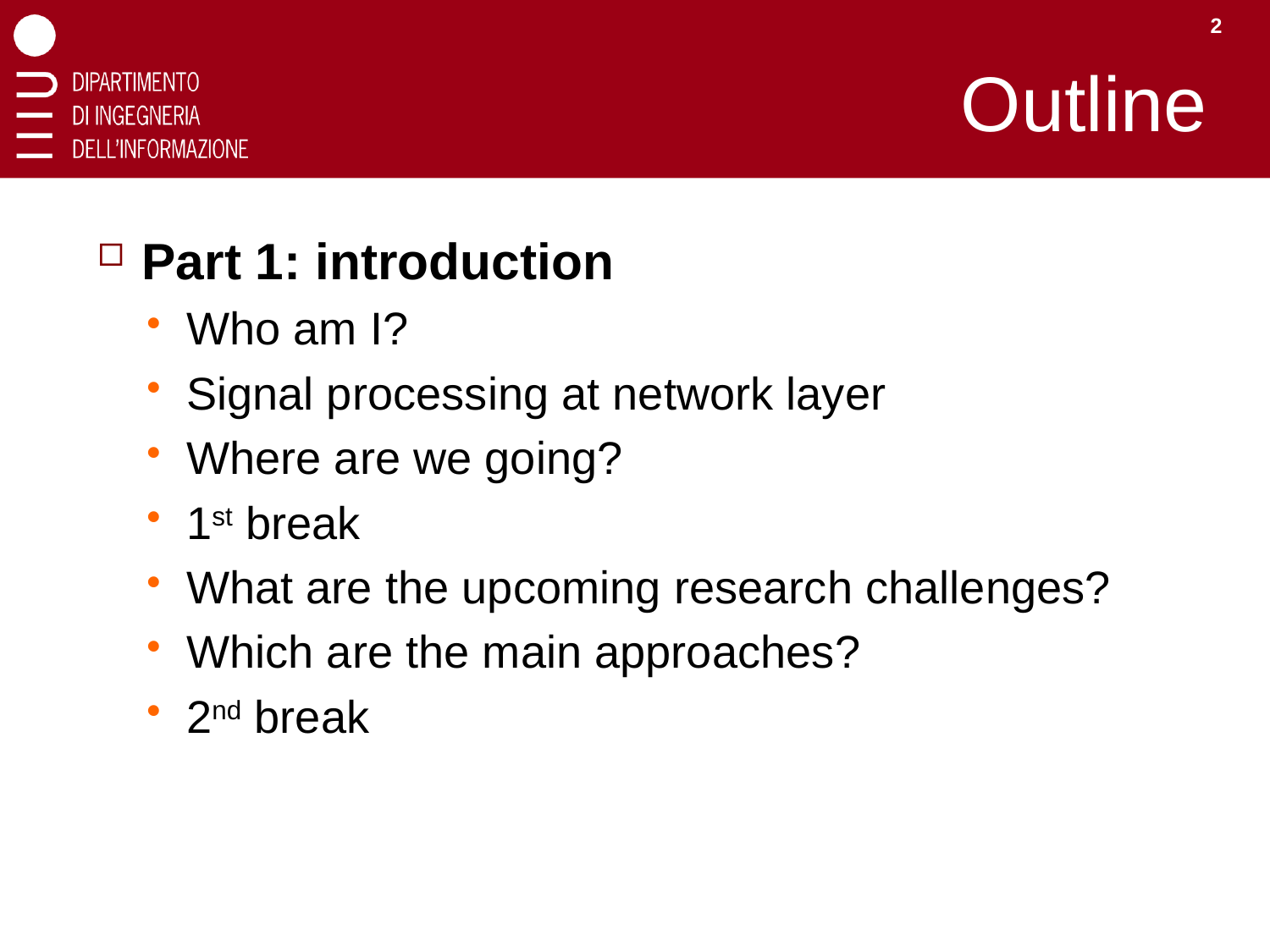

2
# Outline
Part 1: introduction
Who am I?
Signal processing at network layer
Where are we going?
1st break
What are the upcoming research challenges?
Which are the main approaches?
2nd break